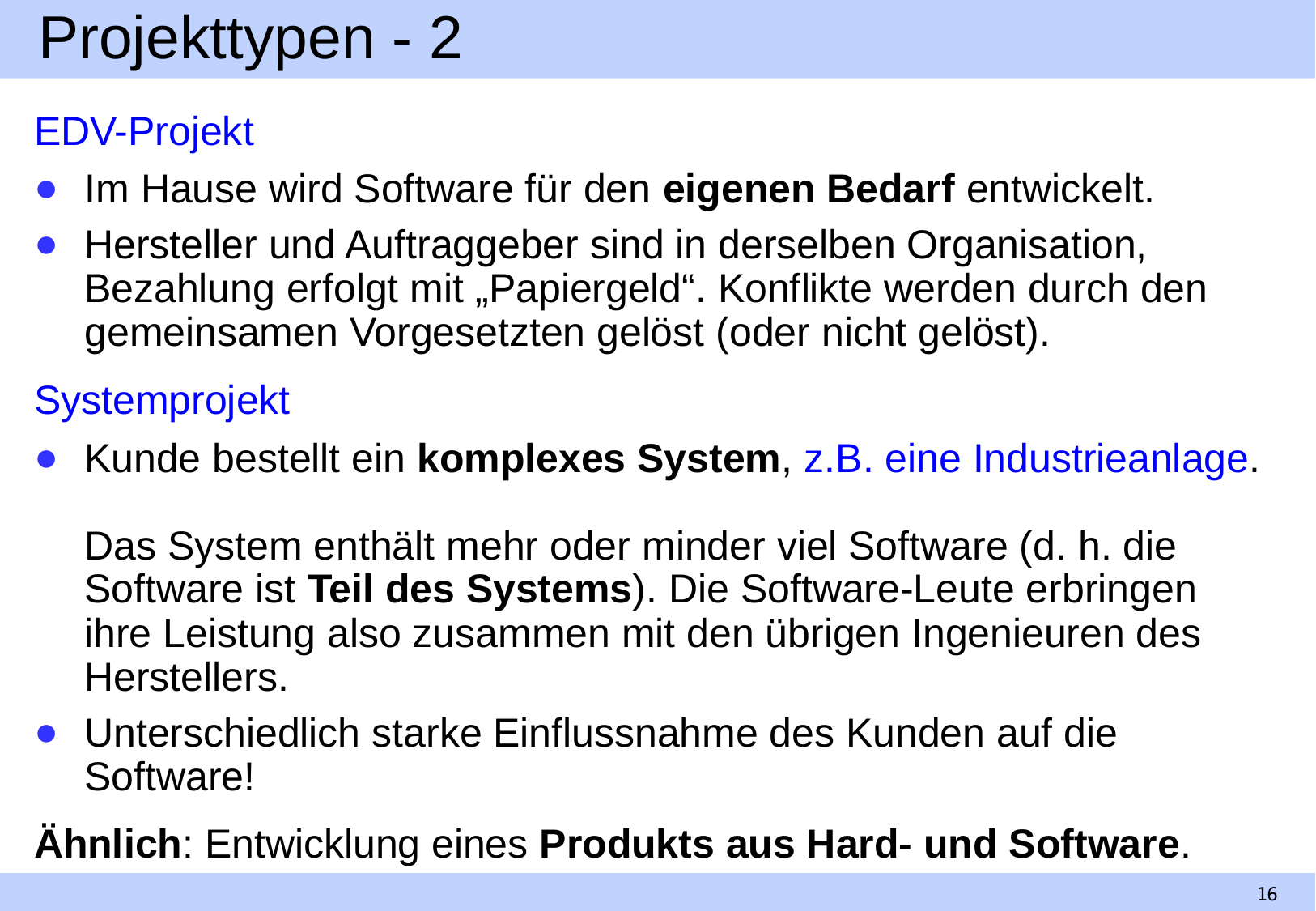

# Projekttypen - 2
EDV-Projekt
Im Hause wird Software für den eigenen Bedarf entwickelt.
Hersteller und Auftraggeber sind in derselben Organisation, Bezahlung erfolgt mit „Papiergeld“. Konflikte werden durch den gemeinsamen Vorgesetzten gelöst (oder nicht gelöst).
Systemprojekt
Kunde bestellt ein komplexes System, z.B. eine Industrieanlage.
Das System enthält mehr oder minder viel Software (d. h. die Software ist Teil des Systems). Die Software-Leute erbringen ihre Leistung also zusammen mit den übrigen Ingenieuren des Herstellers.
Unterschiedlich starke Einflussnahme des Kunden auf die Software!
Ähnlich: Entwicklung eines Produkts aus Hard- und Software.

16